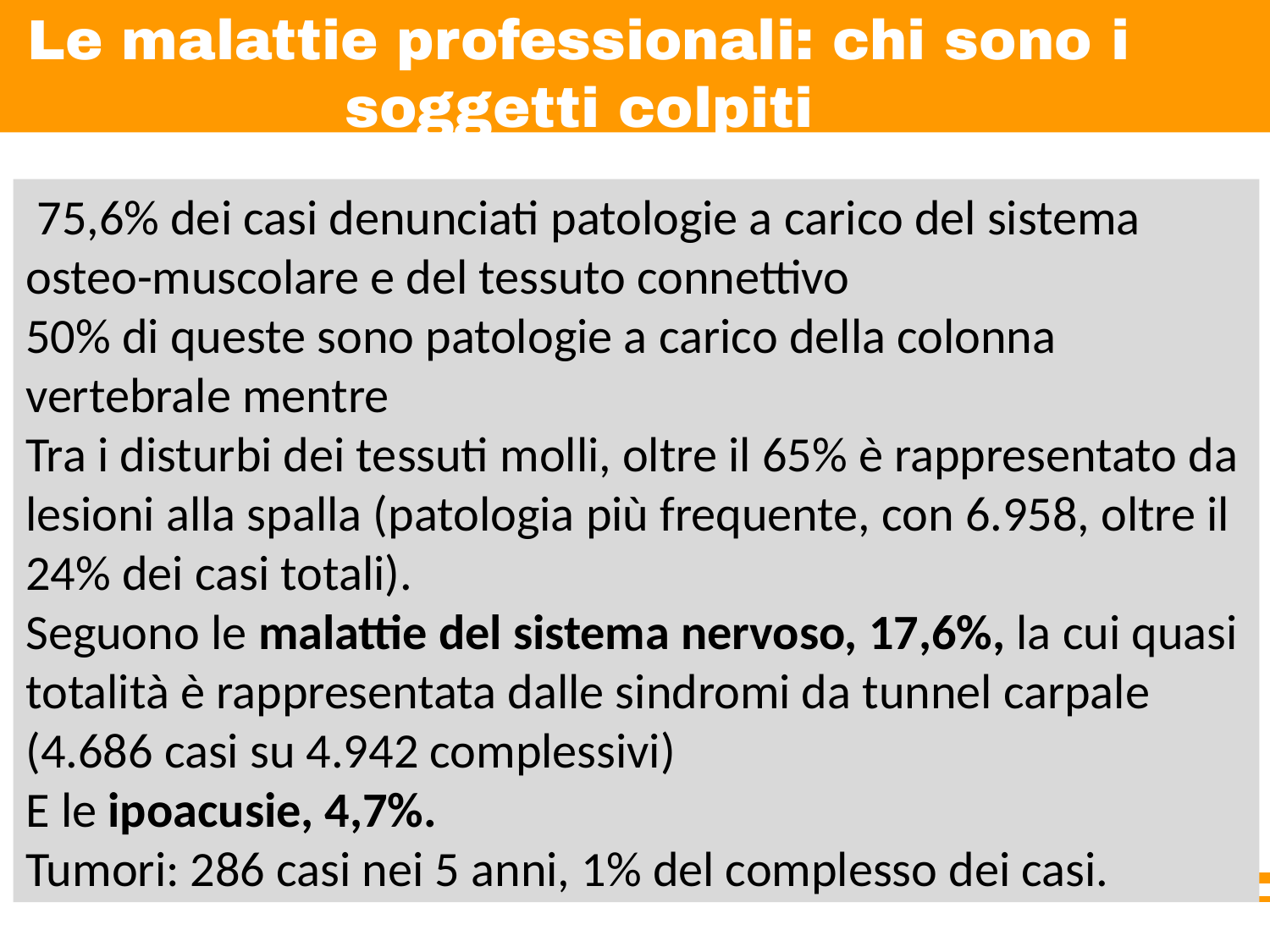

Le malattie professionali: chi sono i soggetti colpiti
 75,6% dei casi denunciati patologie a carico del sistema osteo-muscolare e del tessuto connettivo
50% di queste sono patologie a carico della colonna vertebrale mentre
Tra i disturbi dei tessuti molli, oltre il 65% è rappresentato da lesioni alla spalla (patologia più frequente, con 6.958, oltre il 24% dei casi totali).
Seguono le malattie del sistema nervoso, 17,6%, la cui quasi totalità è rappresentata dalle sindromi da tunnel carpale (4.686 casi su 4.942 complessivi)
E le ipoacusie, 4,7%.
Tumori: 286 casi nei 5 anni, 1% del complesso dei casi.